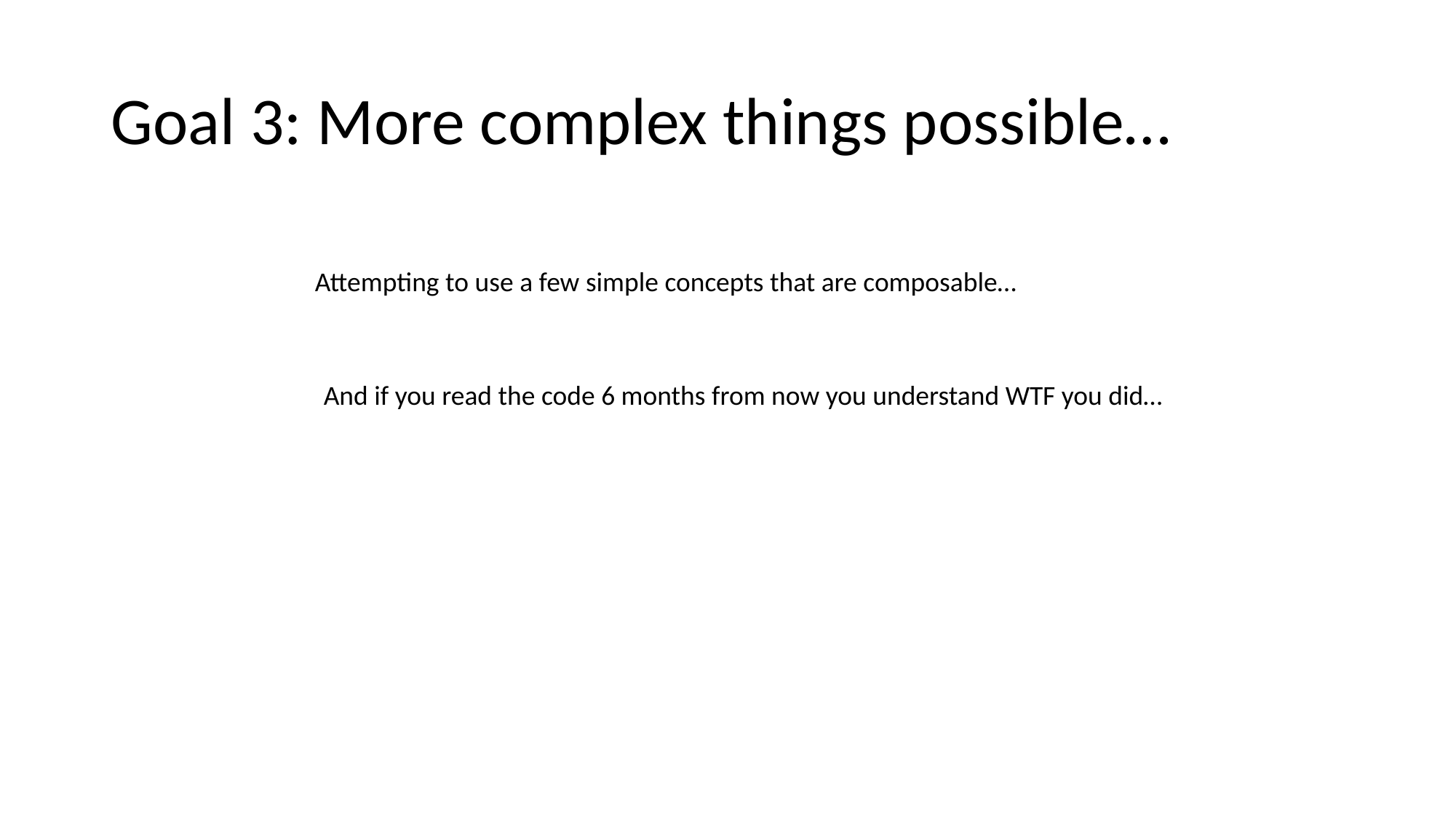

# Goal 3: More complex things possible…
Attempting to use a few simple concepts that are composable…
And if you read the code 6 months from now you understand WTF you did…